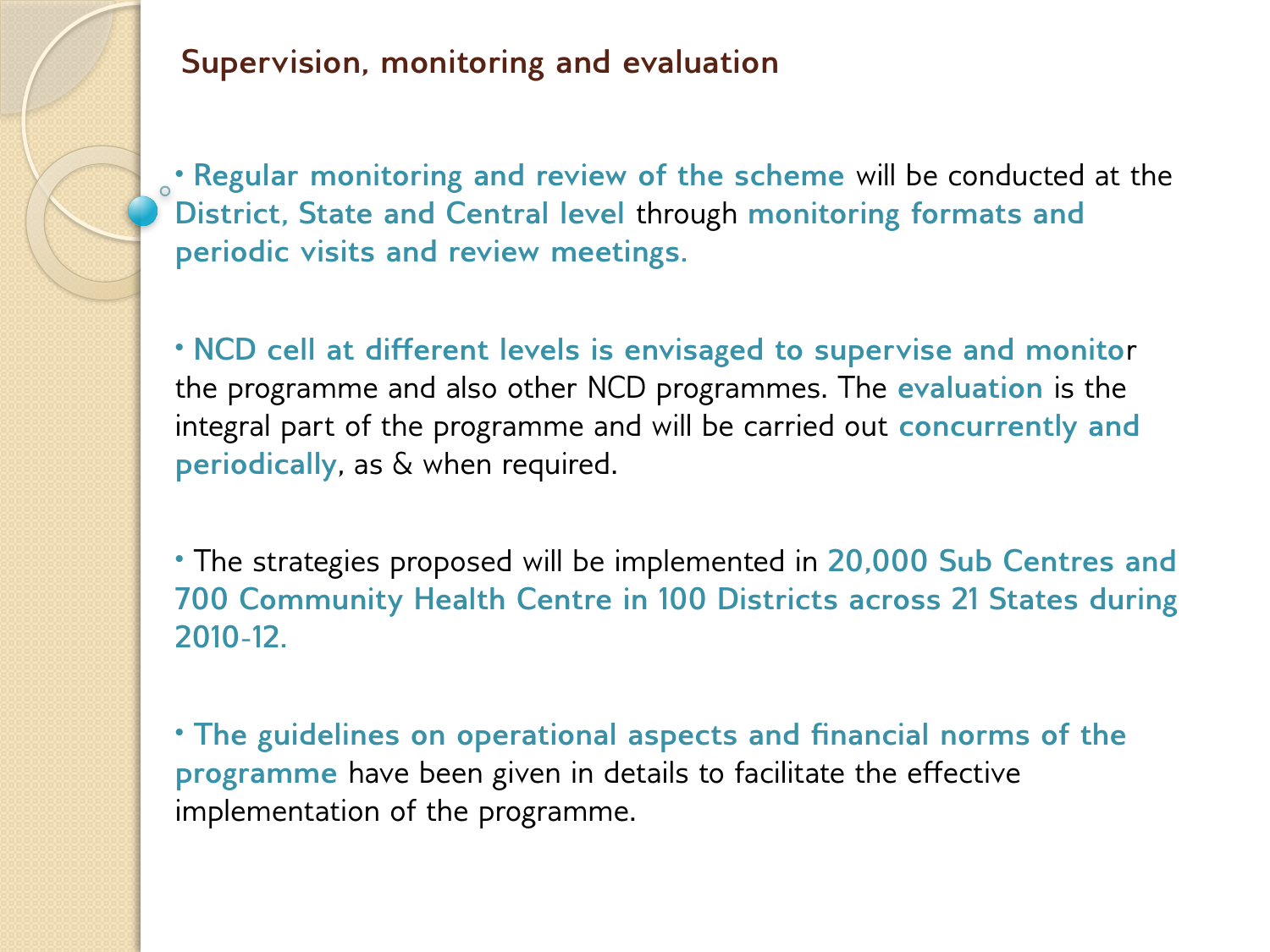

# Supervision, monitoring and evaluation

 Regular monitoring and review of the scheme will be conducted at the District, State and Central level through monitoring formats and periodic visits and review meetings.

 NCD cell at different levels is envisaged to supervise and monitor the programme and also other NCD programmes. The evaluation is the integral part of the programme and will be carried out concurrently and periodically, as & when required.

 The strategies proposed will be implemented in 20,000 Sub Centres and 700 Community Health Centre in 100 Districts across 21 States during 2010-12.

 The guidelines on operational aspects and financial norms of the programme have been given in details to facilitate the effective implementation of the programme.